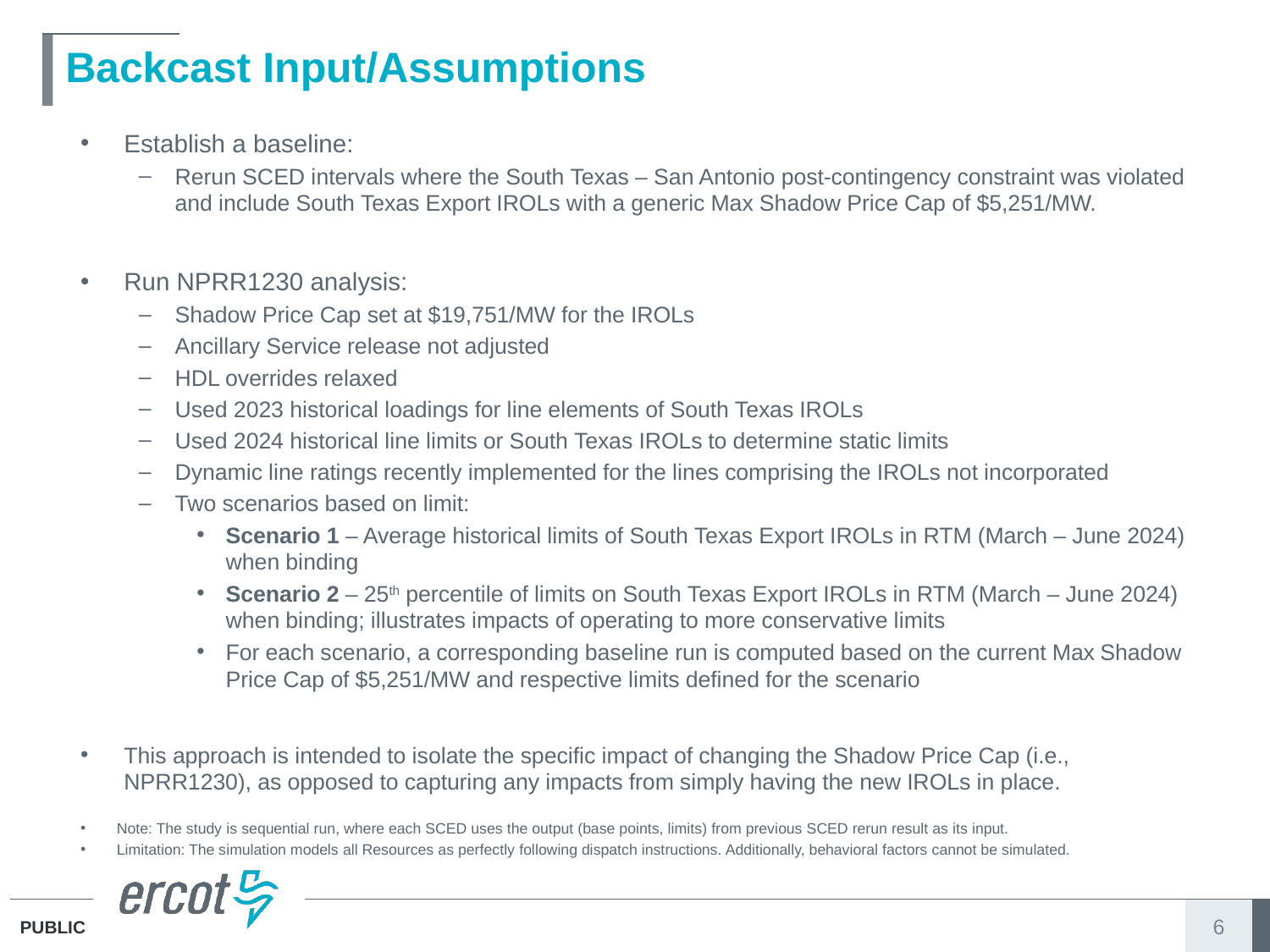

# Backcast Input/Assumptions
Establish a baseline:
Rerun SCED intervals where the South Texas – San Antonio post-contingency constraint was violated and include South Texas Export IROLs with a generic Max Shadow Price Cap of $5,251/MW.

Run NPRR1230 analysis:
Shadow Price Cap set at $19,751/MW for the IROLs
Ancillary Service release not adjusted
HDL overrides relaxed
Used 2023 historical loadings for line elements of South Texas IROLs
Used 2024 historical line limits or South Texas IROLs to determine static limits
Dynamic line ratings recently implemented for the lines comprising the IROLs not incorporated
Two scenarios based on limit:
Scenario 1 – Average historical limits of South Texas Export IROLs in RTM (March – June 2024) when binding
Scenario 2 – 25th percentile of limits on South Texas Export IROLs in RTM (March – June 2024) when binding; illustrates impacts of operating to more conservative limits
For each scenario, a corresponding baseline run is computed based on the current Max Shadow Price Cap of $5,251/MW and respective limits defined for the scenario

This approach is intended to isolate the specific impact of changing the Shadow Price Cap (i.e., NPRR1230), as opposed to capturing any impacts from simply having the new IROLs in place.

Note: The study is sequential run, where each SCED uses the output (base points, limits) from previous SCED rerun result as its input.
Limitation: The simulation models all Resources as perfectly following dispatch instructions. Additionally, behavioral factors cannot be simulated.

6